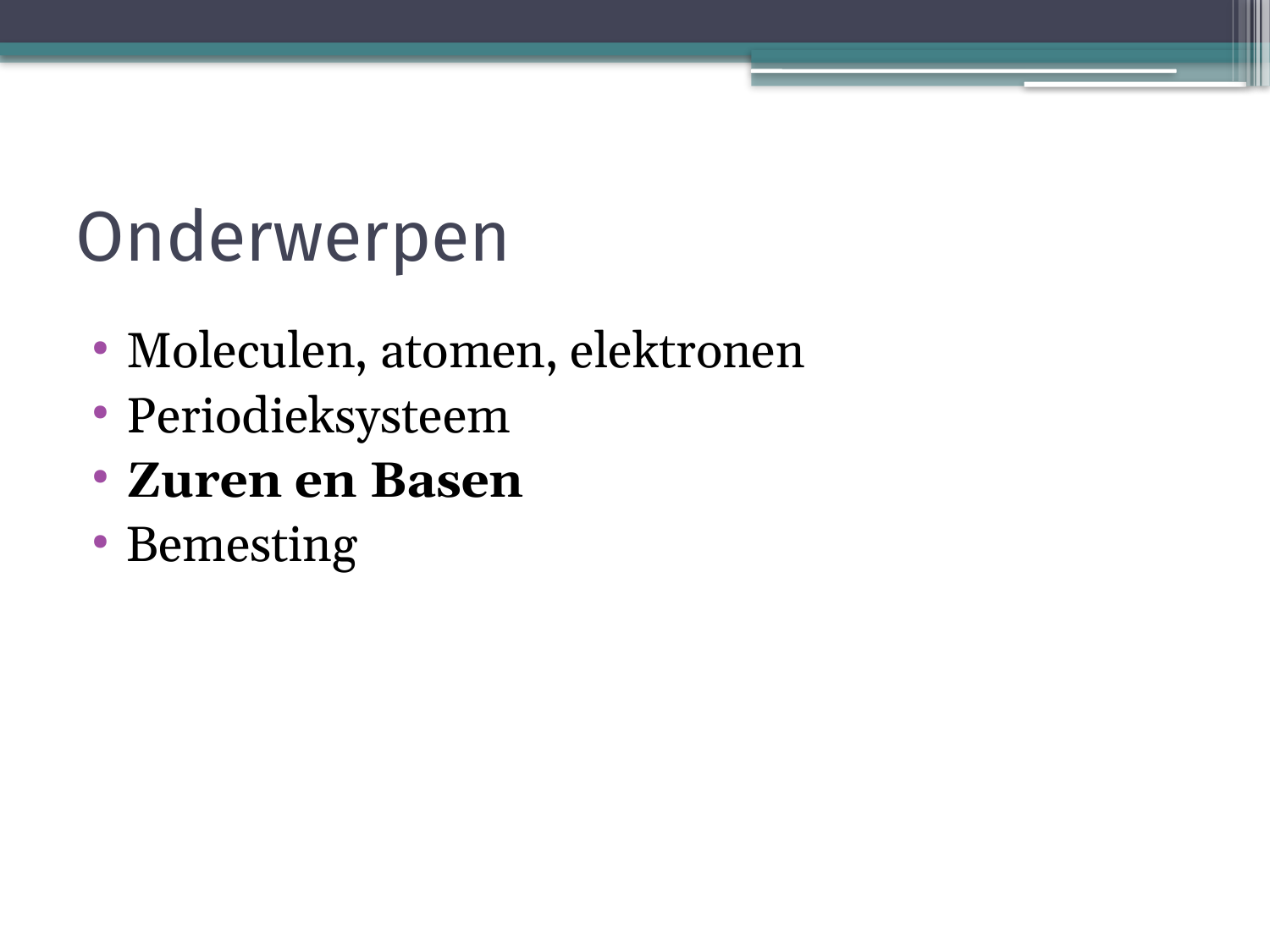

# Onderwerpen
Moleculen, atomen, elektronen
Periodieksysteem
Zuren en Basen
Bemesting